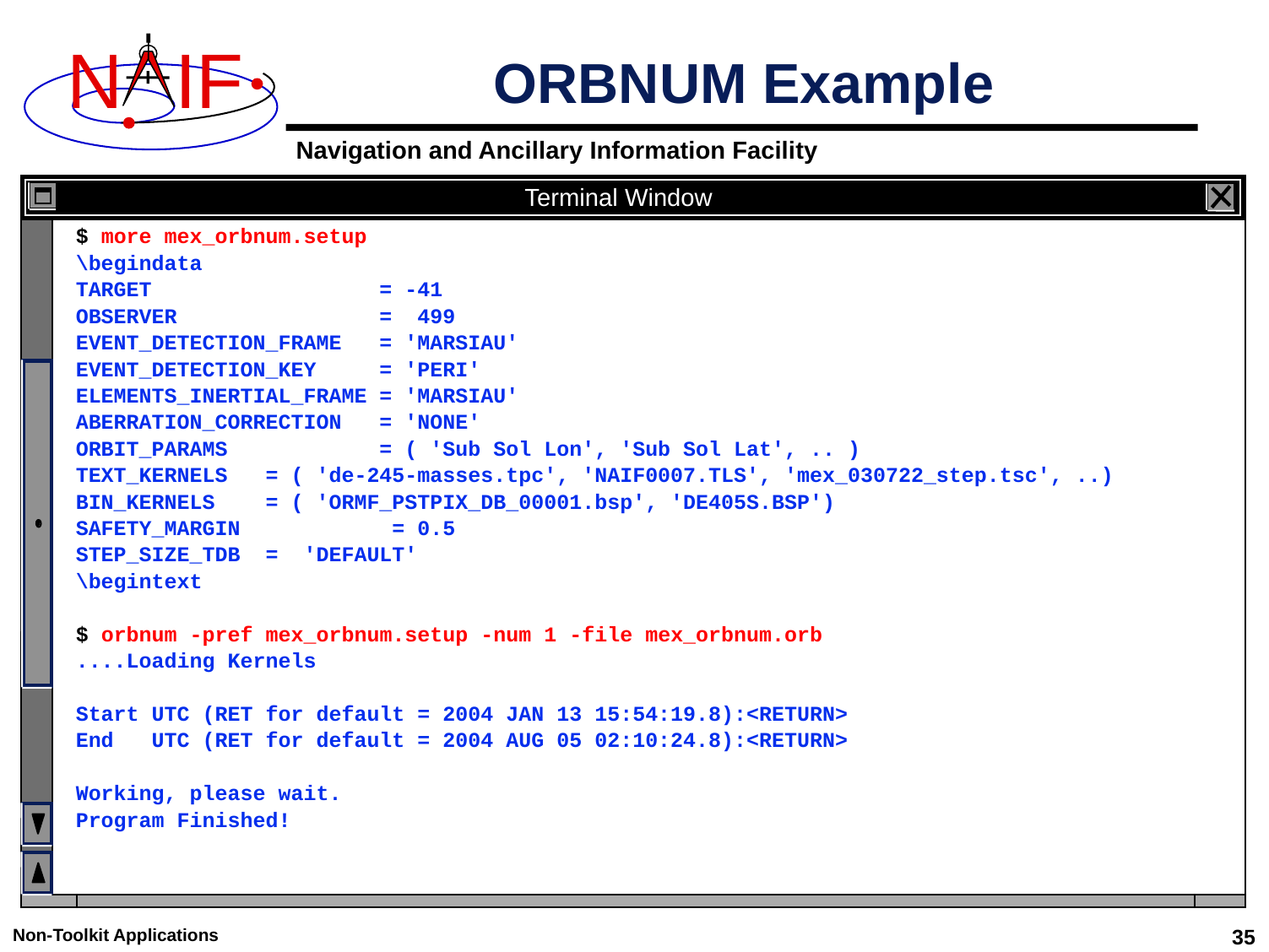

# ORBNUM Example

Terminal Window

$ more mex_orbnum.setup
\begindata
TARGET                  = -41
OBSERVER                =  499
EVENT_DETECTION_FRAME   = 'MARSIAU'
EVENT_DETECTION_KEY     = 'PERI'
ELEMENTS_INERTIAL_FRAME = 'MARSIAU'
ABERRATION_CORRECTION   = 'NONE'
ORBIT_PARAMS            = ( 'Sub Sol Lon', 'Sub Sol Lat', .. )
TEXT_KERNELS   = ( 'de-245-masses.tpc', 'NAIF0007.TLS', 'mex_030722_step.tsc', ..)
BIN_KERNELS    = ( 'ORMF_PSTPIX_DB_00001.bsp', 'DE405S.BSP')
SAFETY_MARGIN            = 0.5
STEP_SIZE_TDB  =  'DEFAULT'
\begintext

$ orbnum -pref mex_orbnum.setup -num 1 -file mex_orbnum.orb
....Loading Kernels

Start UTC (RET for default = 2004 JAN 13 15:54:19.8):<RETURN>
End   UTC (RET for default = 2004 AUG 05 02:10:24.8):<RETURN>

Working, please wait.
Program Finished!
Non-Toolkit Applications
35